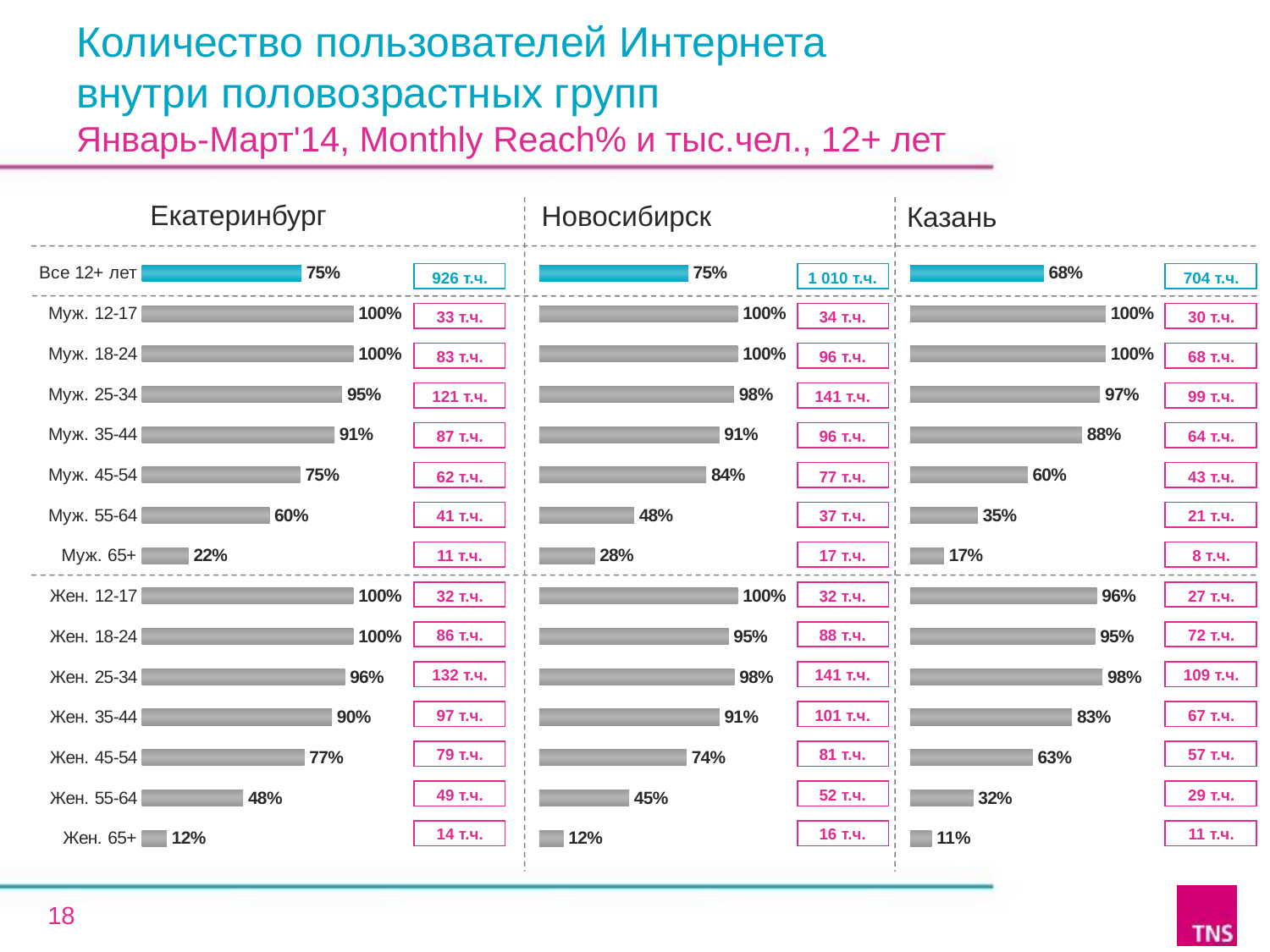

# Количество пользователей Интернета внутри половозрастных групп Январь-Март'14, Monthly Reach% и тыс.чел., 12+ лет
Екатеринбург
Новосибирск
Казань

### Chart

| Category | % |
|---|---|
| Все 12+ лет | 75.4 |
| Муж. 12-17 | 100.0 |
| Муж. 18-24 | 100.0 |
| Муж. 25-34 | 94.6 |
| Муж. 35-44 | 91.0 |
| Муж. 45-54 | 74.9 |
| Муж. 55-64 | 60.3 |
| Муж. 65+ | 22.0 |
| Жен. 12-17 | 100.0 |
| Жен. 18-24 | 100.0 |
| Жен. 25-34 | 96.0 |
| Жен. 35-44 | 89.8 |
| Жен. 45-54 | 76.8 |
| Жен. 55-64 | 47.8 |
| Жен. 65+ | 11.7 |

### Chart

| Category | % |
|---|---|
| Все 12+ лет | 75.0 |
| Муж. 12-17 | 100.0 |
| Муж. 18-24 | 100.0 |
| Муж. 25-34 | 98.1 |
| Муж. 35-44 | 90.7 |
| Муж. 45-54 | 84.1 |
| Муж. 55-64 | 47.7 |
| Муж. 65+ | 27.9 |
| Жен. 12-17 | 100.0 |
| Жен. 18-24 | 95.4 |
| Жен. 25-34 | 98.3 |
| Жен. 35-44 | 90.8 |
| Жен. 45-54 | 74.2 |
| Жен. 55-64 | 45.3 |
| Жен. 65+ | 12.2 |

### Chart

| Category | % |
|---|---|
| Все 12+ лет | 68.4 |
| Муж. 12-17 | 100.0 |
| Муж. 18-24 | 100.0 |
| Муж. 25-34 | 97.1 |
| Муж. 35-44 | 87.9 |
| Муж. 45-54 | 60.1 |
| Муж. 55-64 | 34.6 |
| Муж. 65+ | 17.3 |
| Жен. 12-17 | 95.5 |
| Жен. 18-24 | 94.6 |
| Жен. 25-34 | 98.4 |
| Жен. 35-44 | 82.8 |
| Жен. 45-54 | 62.7 |
| Жен. 55-64 | 32.3 |
| Жен. 65+ | 11.0 |
| 926 т.ч. |
| --- |
| 33 т.ч. |
| 83 т.ч. |
| 121 т.ч. |
| 87 т.ч. |
| 62 т.ч. |
| 41 т.ч. |
| 11 т.ч. |
| 32 т.ч. |
| 86 т.ч. |
| 132 т.ч. |
| 97 т.ч. |
| 79 т.ч. |
| 49 т.ч. |
| 14 т.ч. |
| 1 010 т.ч. |
| --- |
| 34 т.ч. |
| 96 т.ч. |
| 141 т.ч. |
| 96 т.ч. |
| 77 т.ч. |
| 37 т.ч. |
| 17 т.ч. |
| 32 т.ч. |
| 88 т.ч. |
| 141 т.ч. |
| 101 т.ч. |
| 81 т.ч. |
| 52 т.ч. |
| 16 т.ч. |
| 704 т.ч. |
| --- |
| 30 т.ч. |
| 68 т.ч. |
| 99 т.ч. |
| 64 т.ч. |
| 43 т.ч. |
| 21 т.ч. |
| 8 т.ч. |
| 27 т.ч. |
| 72 т.ч. |
| 109 т.ч. |
| 67 т.ч. |
| 57 т.ч. |
| 29 т.ч. |
| 11 т.ч. |

18